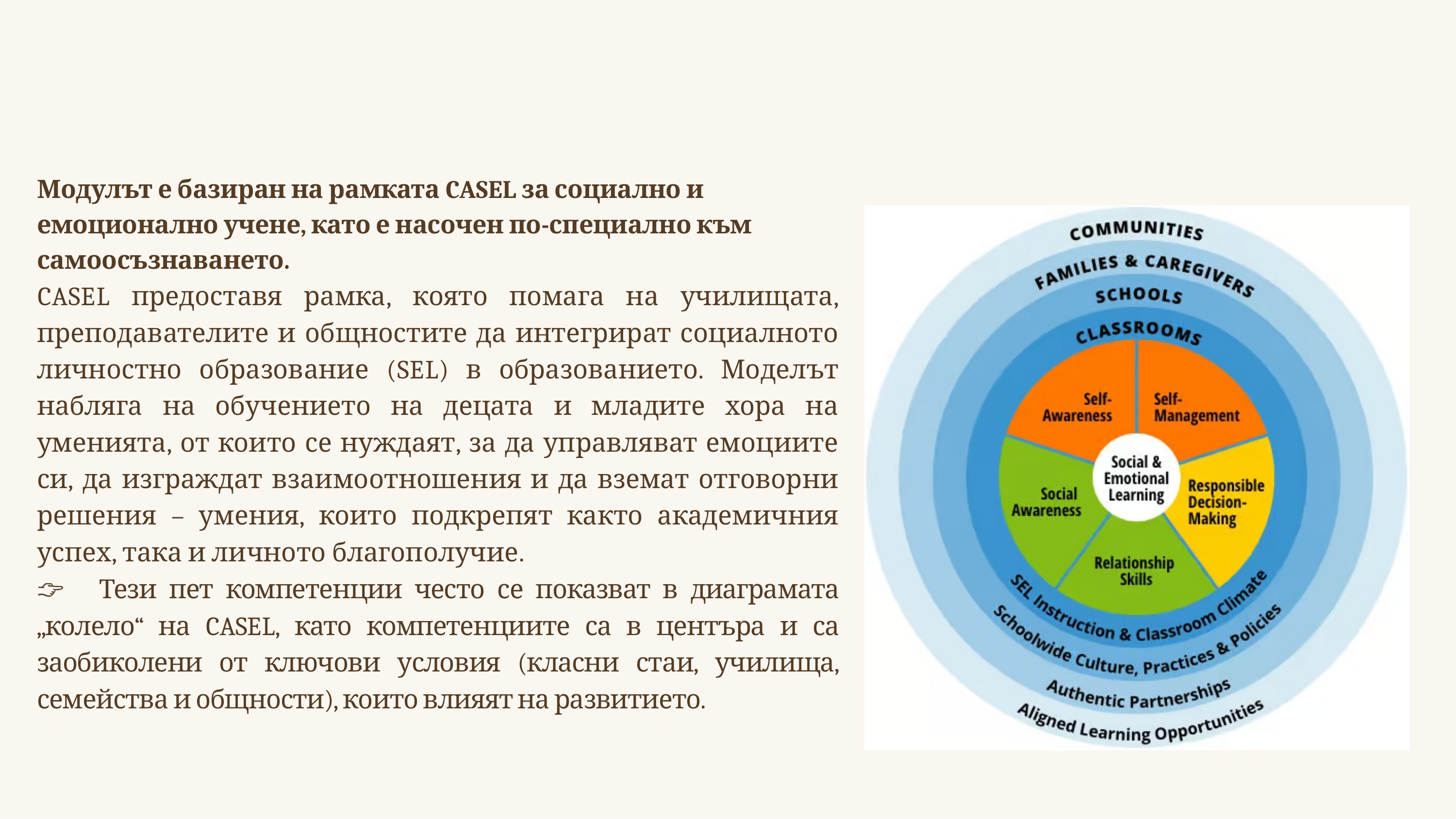

Модулът е базиран на рамката CASEL за социално и емоционално учене, като е насочен по-специално към самоосъзнаването.
CASEL предоставя рамка, която помага на училищата, преподавателите и общностите да интегрират социалното личностно образование (SEL) в образованието. Моделът набляга на обучението на децата и младите хора на уменията, от които се нуждаят, за да управляват емоциите си, да изграждат взаимоотношения и да вземат отговорни решения – умения, които подкрепят както академичния успех, така и личното благополучие.
👉 Тези пет компетенции често се показват в диаграмата „колело“ на CASEL, като компетенциите са в центъра и са заобиколени от ключови условия (класни стаи, училища, семейства и общности), които влияят на развитието.